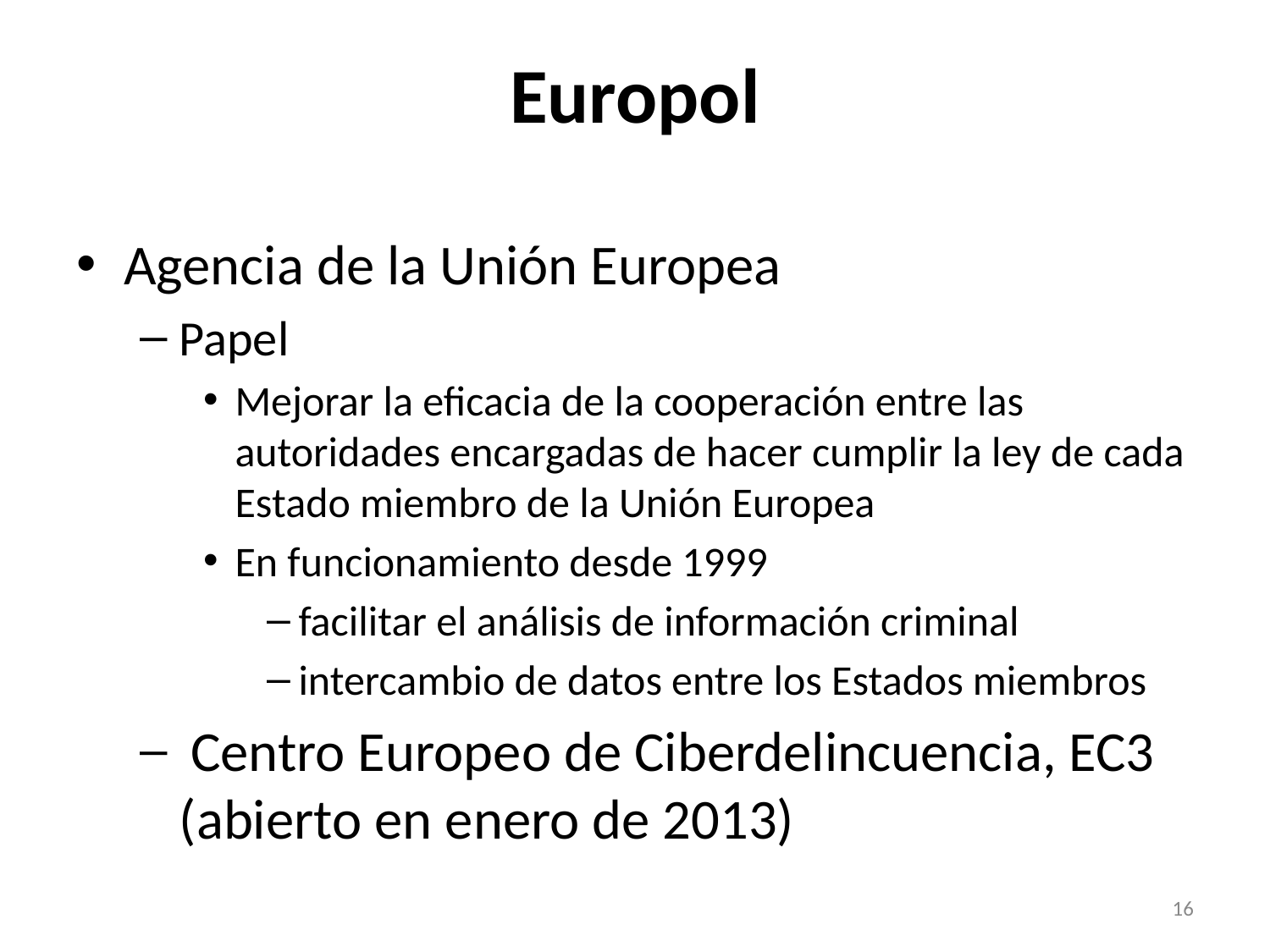

# Europol
Agencia de la Unión Europea
Papel
Mejorar la eficacia de la cooperación entre las autoridades encargadas de hacer cumplir la ley de cada Estado miembro de la Unión Europea
En funcionamiento desde 1999
facilitar el análisis de información criminal
intercambio de datos entre los Estados miembros
 Centro Europeo de Ciberdelincuencia, EC3 (abierto en enero de 2013)
16